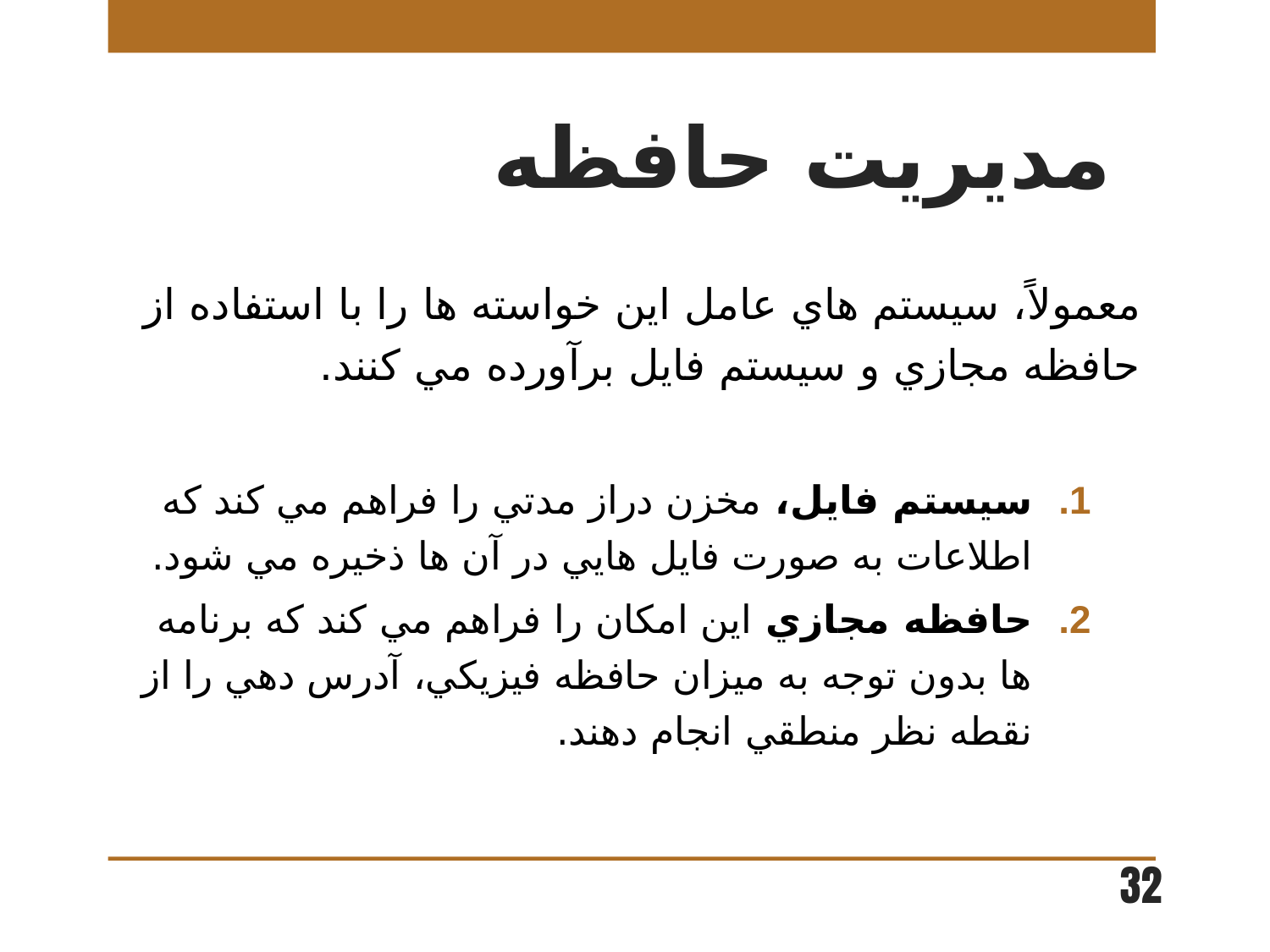

# مديريت حافظه
معمولاً، سيستم هاي عامل اين خواسته ها را با استفاده از حافظه مجازي و سيستم فايل برآورده مي كنند.

سيستم فايل، مخزن دراز مدتي را فراهم مي كند كه اطلاعات به صورت فايل هايي در آن ها ذخيره مي شود.
حافظه مجازي اين امكان را فراهم مي كند كه برنامه ها بدون توجه به ميزان حافظه فيزيكي، آدرس دهي را از نقطه نظر منطقي انجام دهند.

32